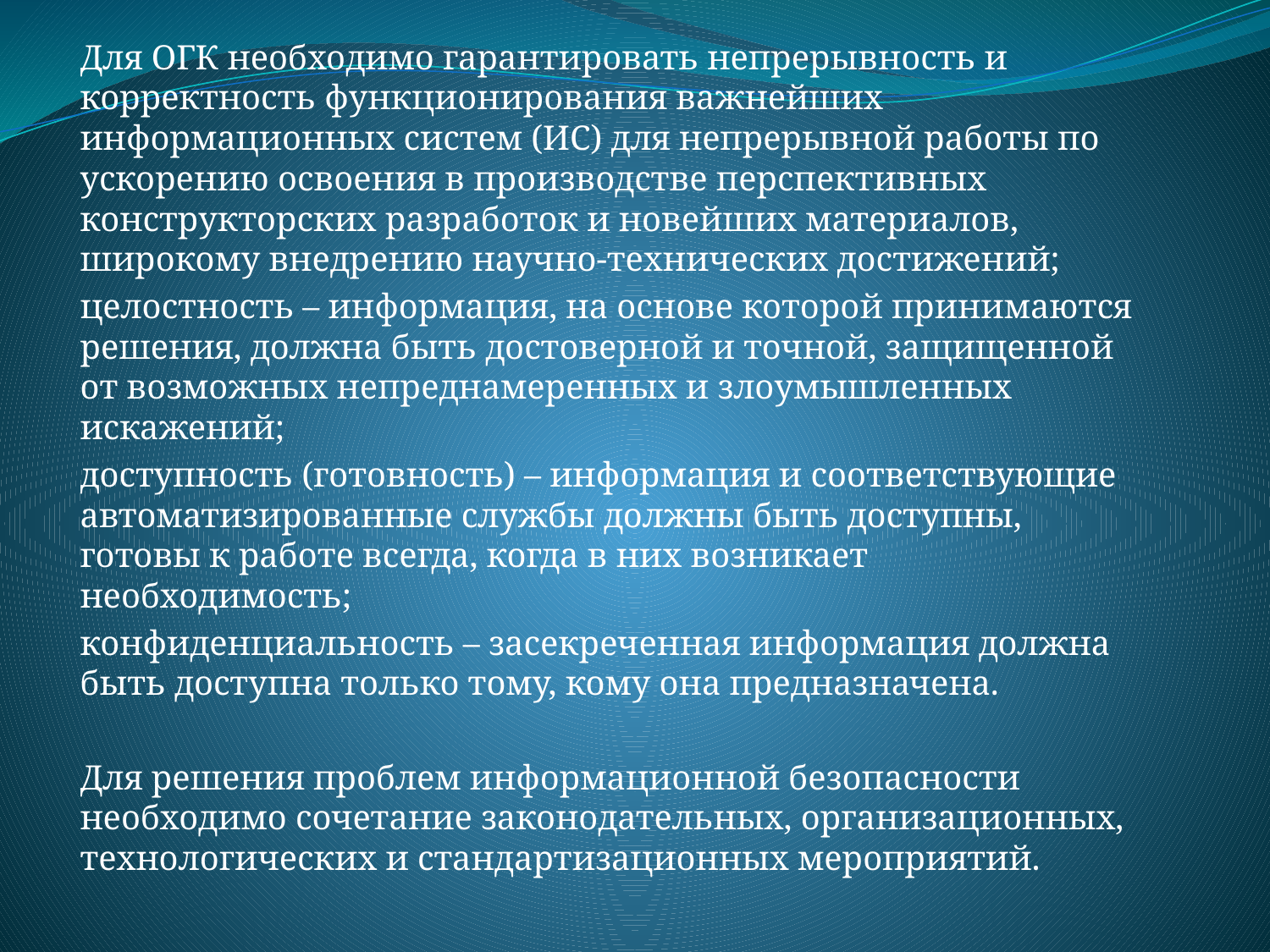

#
Для ОГК необходимо гарантировать непрерывность и корректность функционирования важнейших информационных систем (ИС) для непрерывной работы по ускорению освоения в производстве перспективных конструкторских разработок и новейших материалов, широкому внедрению научно-технических достижений;
целостность – информация, на основе которой принимаются решения, должна быть достоверной и точной, защищенной от возможных непреднамеренных и злоумышленных искажений;
доступность (готовность) – информация и соответствующие автоматизированные службы должны быть доступны, готовы к работе всегда, когда в них возникает необходимость;
конфиденциальность – засекреченная информация должна быть доступна только тому, кому она предназначена.

Для решения проблем информационной безопасности необходимо сочетание законодательных, организационных, технологических и стандартизационных мероприятий.